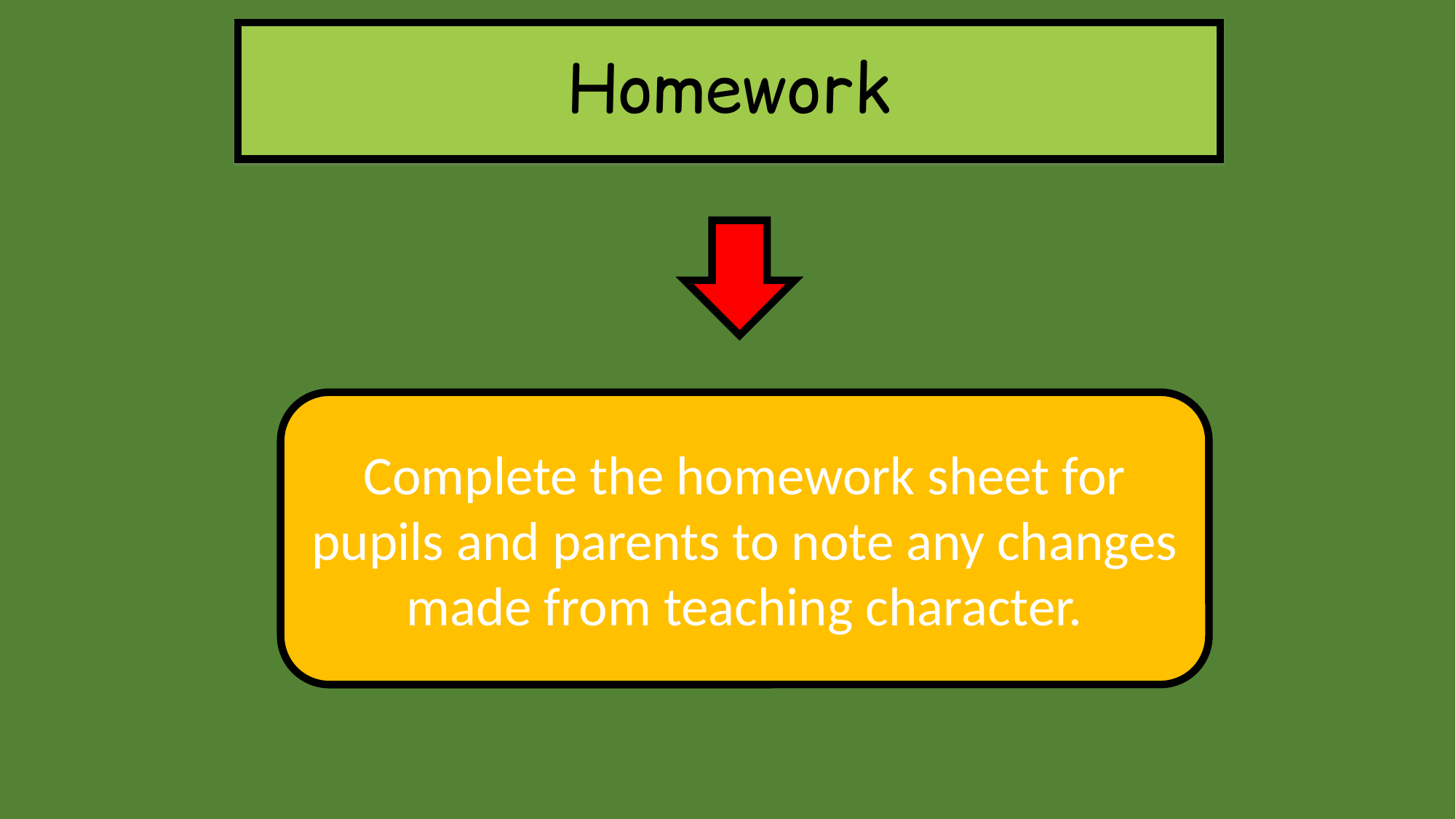

# Homework

Complete the homework sheet for pupils and parents to note any changes made from teaching character.